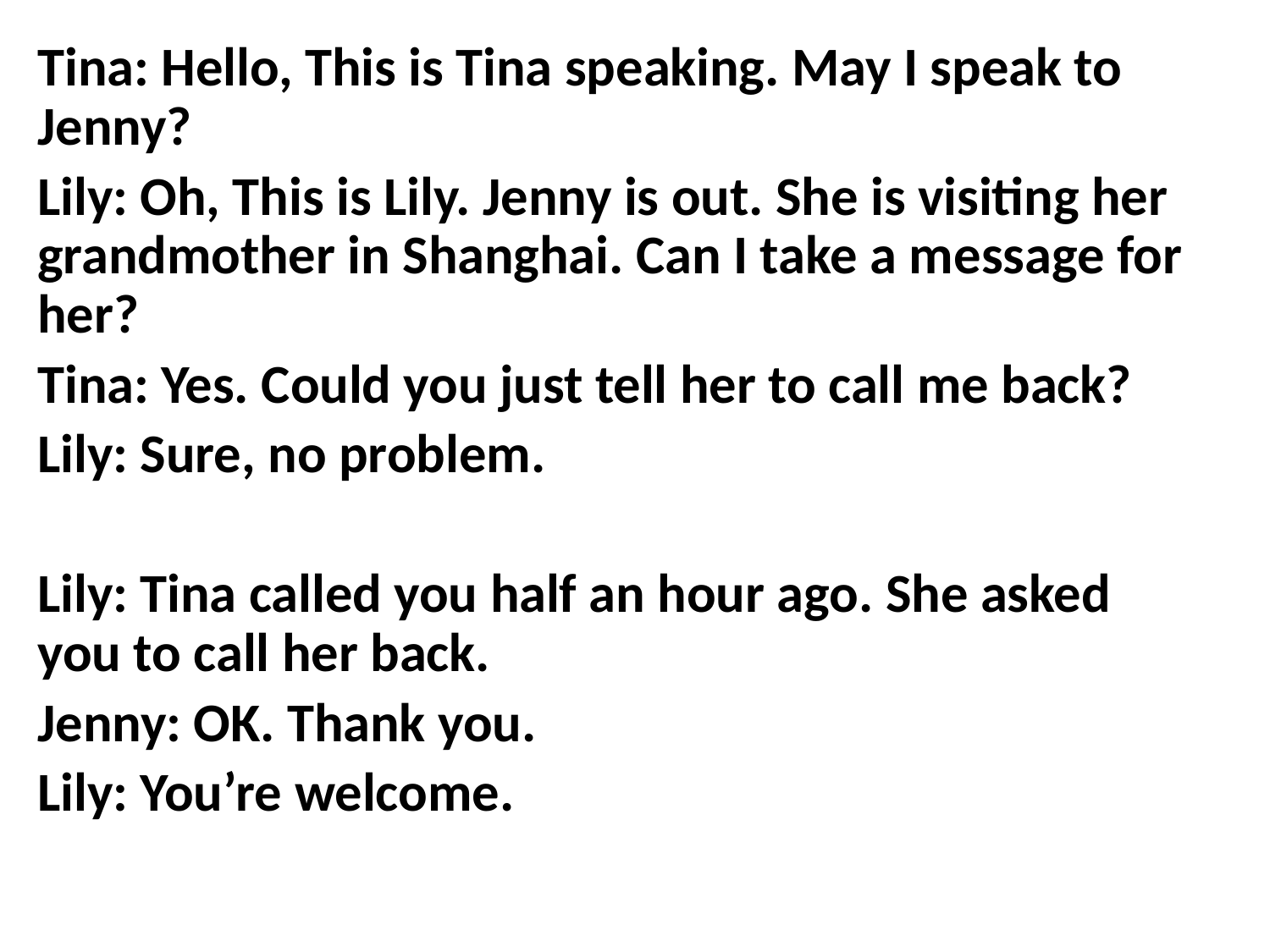

Tina: Hello, This is Tina speaking. May I speak to Jenny?
Lily: Oh, This is Lily. Jenny is out. She is visiting her grandmother in Shanghai. Can I take a message for her?
Tina: Yes. Could you just tell her to call me back?
Lily: Sure, no problem.

Lily: Tina called you half an hour ago. She asked you to call her back.
Jenny: OK. Thank you.
Lily: You’re welcome.

Zx.xk